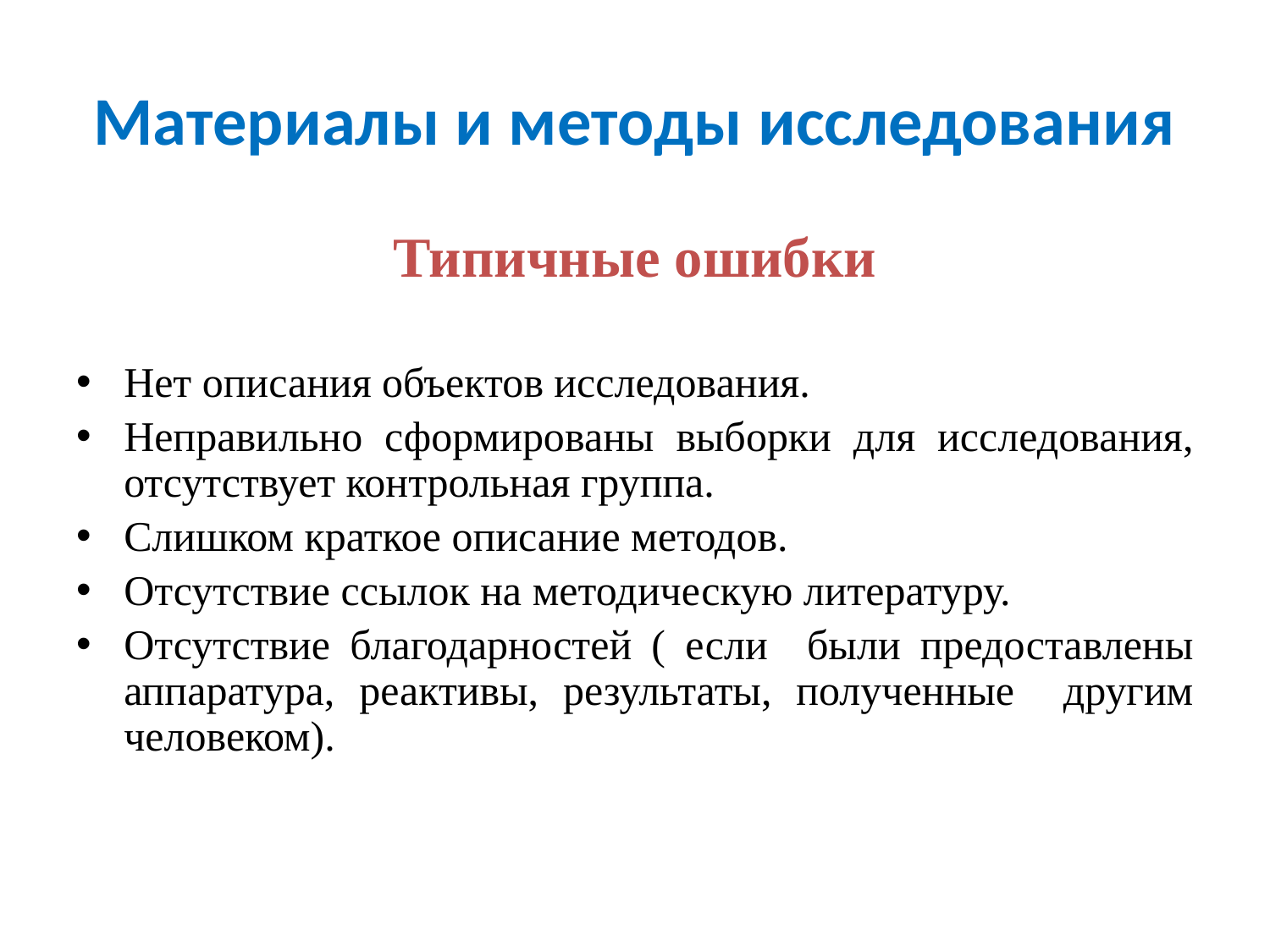

# Материалы и методы исследования
Типичные ошибки

Нет описания объектов исследования.
Неправильно сформированы выборки для исследования, отсутствует контрольная группа.
Слишком краткое описание методов.
Отсутствие ссылок на методическую литературу.
Отсутствие благодарностей ( если  были предоставлены аппаратура, реактивы, результаты, полученные  другим человеком).